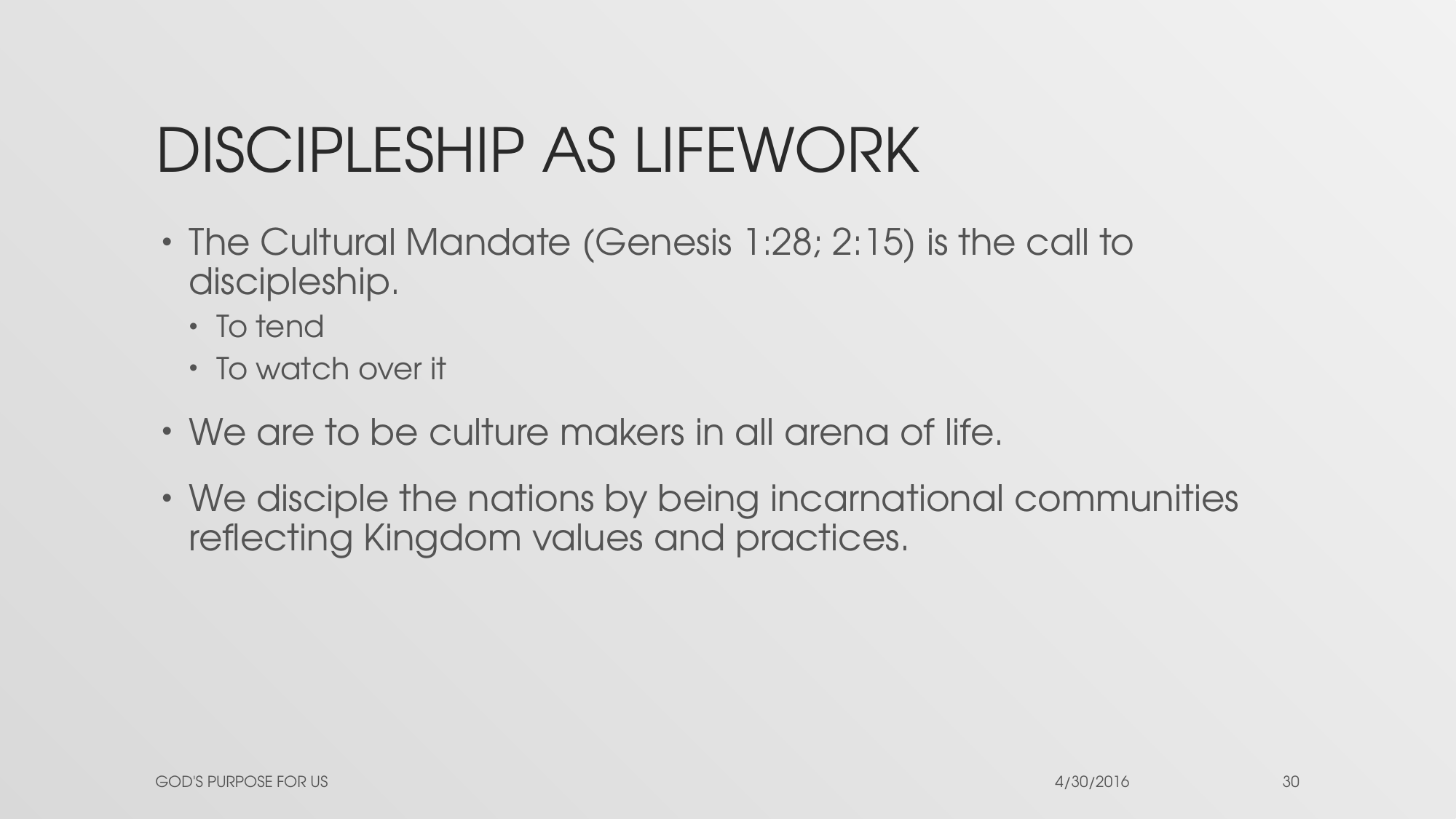

# Discipleship as lifework
The Cultural Mandate (Genesis 1:28; 2:15) is the call to discipleship.
To tend
To watch over it
We are to be culture makers in all arena of life.
We disciple the nations by being incarnational communities  reflecting Kingdom values and practices.
God's Purpose for US
4/30/2016
30